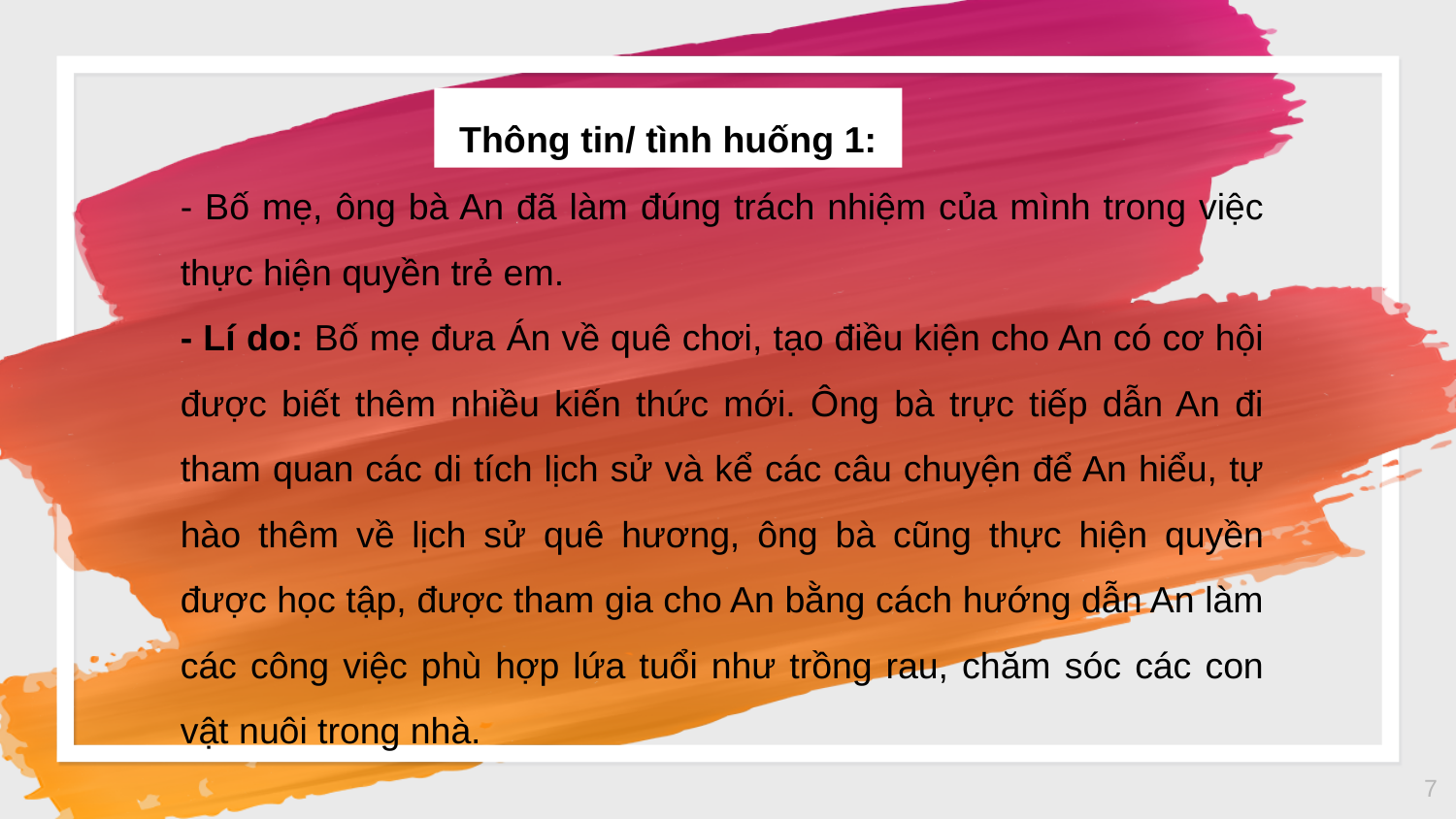

Thông tin/ tình huống 1:
- Bố mẹ, ông bà An đã làm đúng trách nhiệm của mình trong việc thực hiện quyền trẻ em.
- Lí do: Bố mẹ đưa Án về quê chơi, tạo điều kiện cho An có cơ hội được biết thêm nhiều kiến thức mới. Ông bà trực tiếp dẫn An đi tham quan các di tích lịch sử và kể các câu chuyện để An hiểu, tự hào thêm về lịch sử quê hương, ông bà cũng thực hiện quyền được học tập, được tham gia cho An bằng cách hướng dẫn An làm các công việc phù hợp lứa tuổi như trồng rau, chăm sóc các con vật nuôi trong nhà.
7